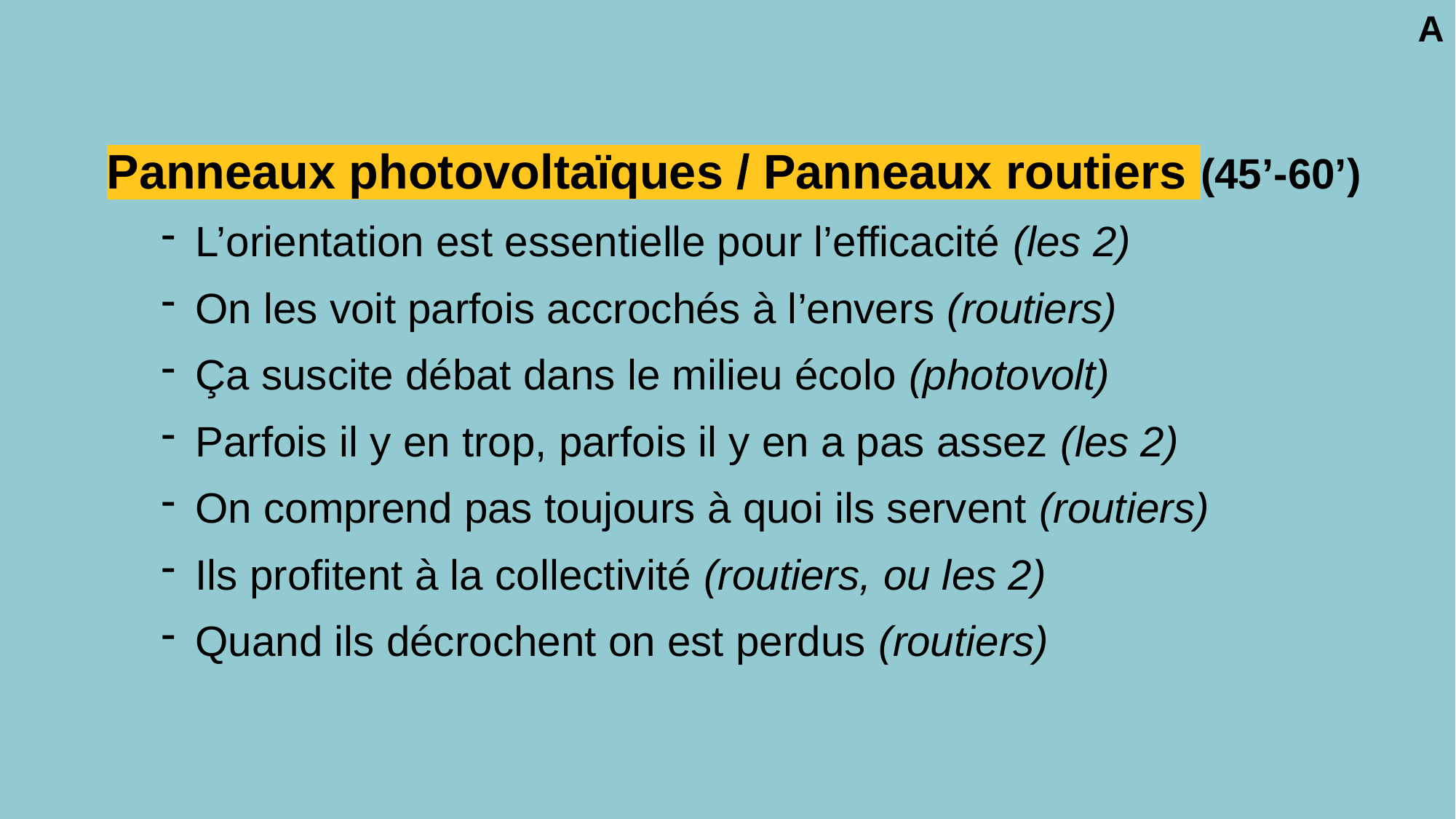

A
Panneaux photovoltaïques / Panneaux routiers (45’-60’)
L’orientation est essentielle pour l’efficacité (les 2)
On les voit parfois accrochés à l’envers (routiers)
Ça suscite débat dans le milieu écolo (photovolt)
Parfois il y en trop, parfois il y en a pas assez (les 2)
On comprend pas toujours à quoi ils servent (routiers)
Ils profitent à la collectivité (routiers, ou les 2)
Quand ils décrochent on est perdus (routiers)